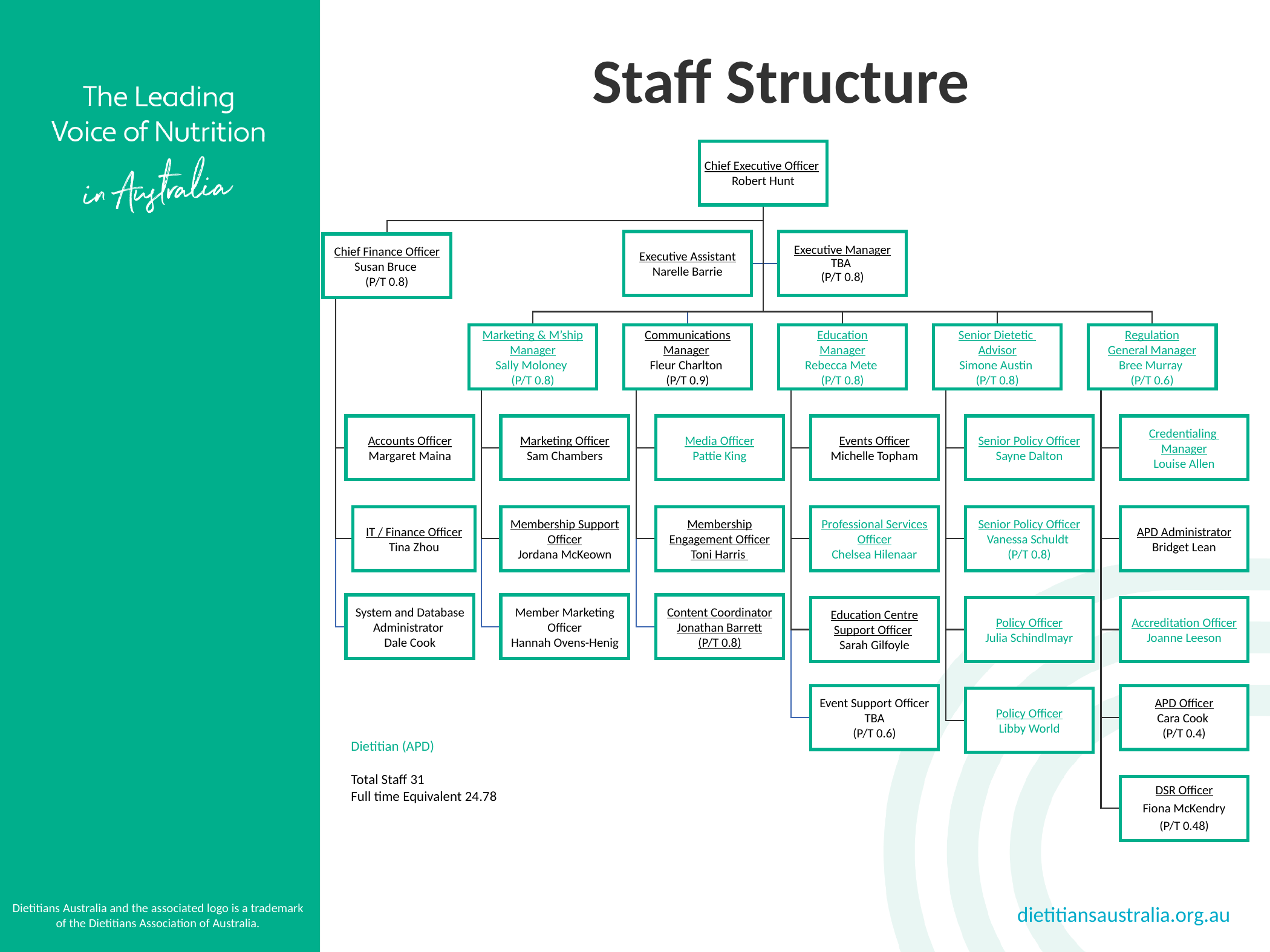

# Staff Structure
Chief Executive Officer
Robert Hunt
Chief Finance Officer
Susan Bruce
(P/T 0.8)
Accounts Officer
Margaret Maina
IT / Finance Officer
Tina Zhou
System and Database Administrator
Dale Cook
Marketing & M’ship
Manager
Sally Moloney
(P/T 0.8)
Marketing Officer
Sam Chambers
Membership Support Officer
Jordana McKeown
Member Marketing Officer
Hannah Ovens-Henig
Communications
Manager
Fleur Charlton
(P/T 0.9)
Media Officer
Pattie King
Membership Engagement Officer
Toni Harris
Content Coordinator
Jonathan Barrett
(P/T 0.8)
Education
Manager
Rebecca Mete
(P/T 0.8)
Events Officer
Michelle Topham
Professional Services Officer
Chelsea Hilenaar
Education Centre Support Officer
Sarah Gilfoyle
Event Support Officer
TBA
(P/T 0.6)
Senior Dietetic
Advisor
Simone Austin
(P/T 0.8)
Senior Policy Officer
Sayne Dalton
Senior Policy Officer
Vanessa Schuldt
(P/T 0.8)
Policy Officer
Julia Schindlmayr
Policy Officer
Libby World
Regulation
General Manager
Bree Murray
(P/T 0.6)
Credentialing
Manager
Louise Allen
APD Administrator
Bridget Lean
Accreditation Officer
Joanne Leeson
APD Officer
Cara Cook
(P/T 0.4)
DSR Officer
Fiona McKendry
(P/T 0.48)
Executive Assistant
Narelle Barrie
Executive Manager
TBA
(P/T 0.8)
Dietitian (APD)

Total Staff 31
Full time Equivalent 24.78